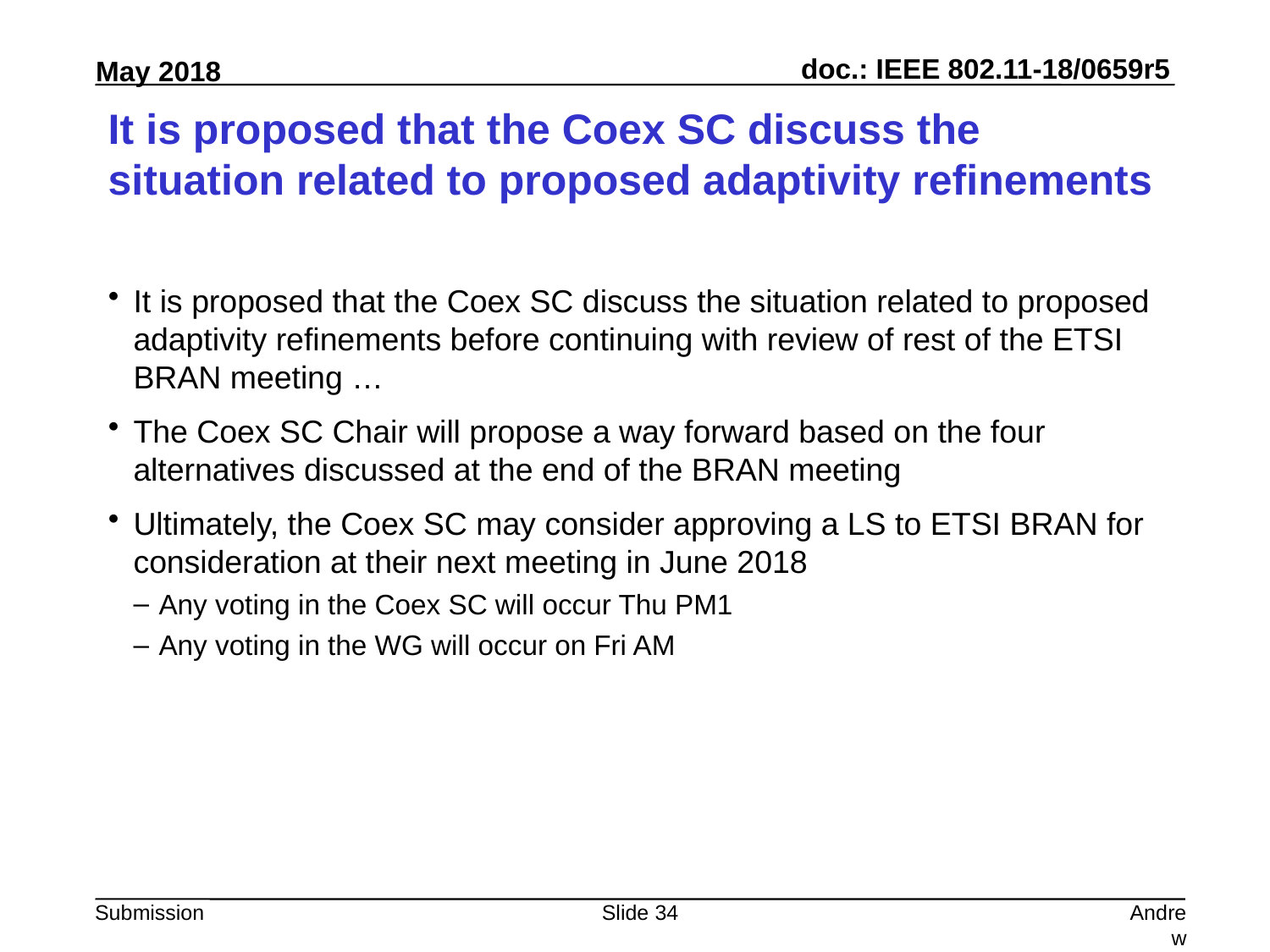

# It is proposed that the Coex SC discuss the situation related to proposed adaptivity refinements
It is proposed that the Coex SC discuss the situation related to proposed adaptivity refinements before continuing with review of rest of the ETSI BRAN meeting …
The Coex SC Chair will propose a way forward based on the four alternatives discussed at the end of the BRAN meeting
Ultimately, the Coex SC may consider approving a LS to ETSI BRAN for consideration at their next meeting in June 2018
Any voting in the Coex SC will occur Thu PM1
Any voting in the WG will occur on Fri AM
Slide 34
Andrew Myles, Cisco